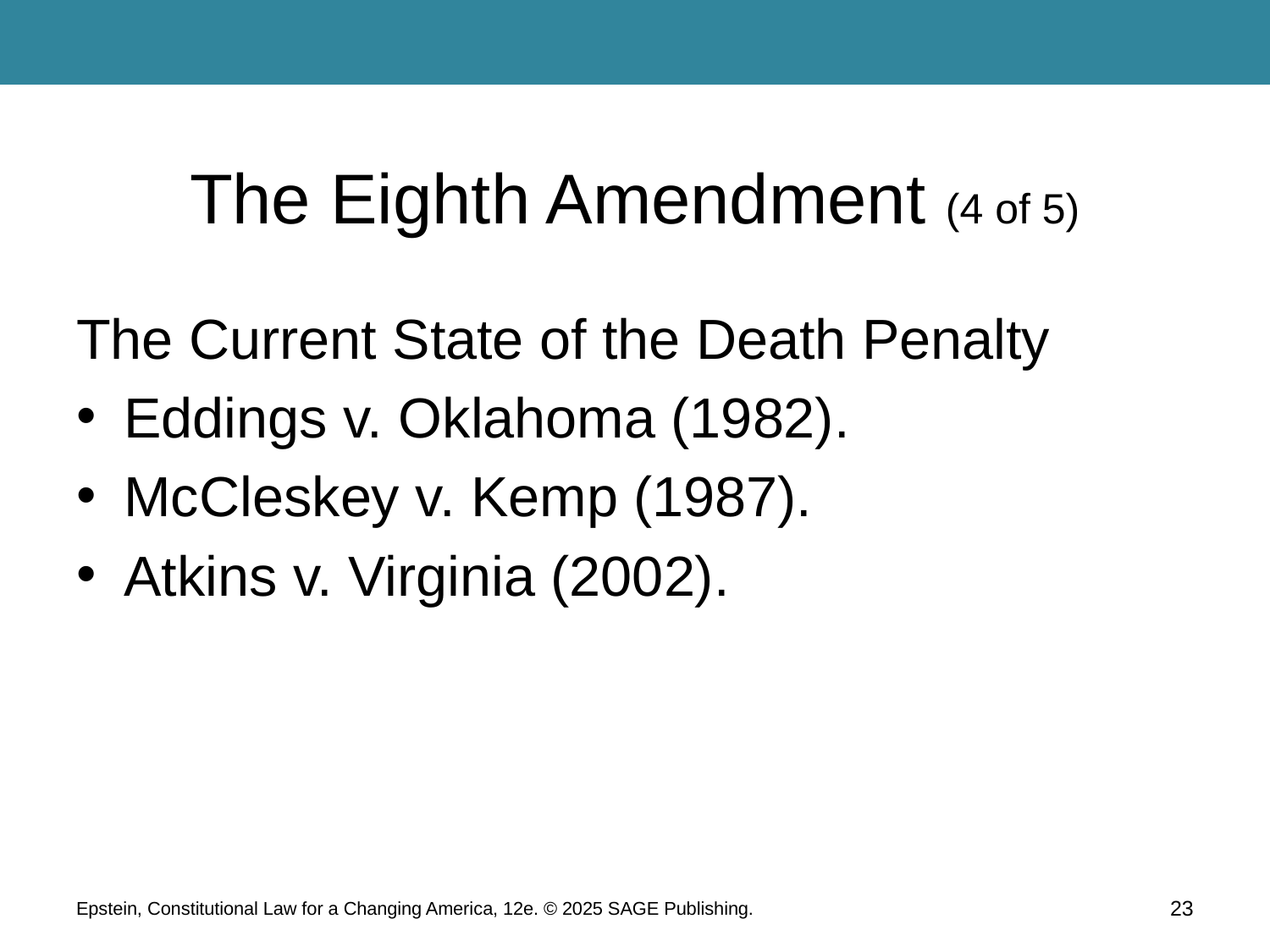

# The Eighth Amendment (4 of 5)
The Current State of the Death Penalty
Eddings v. Oklahoma (1982).
McCleskey v. Kemp (1987).
Atkins v. Virginia (2002).
Epstein, Constitutional Law for a Changing America, 12e. © 2025 SAGE Publishing.
23